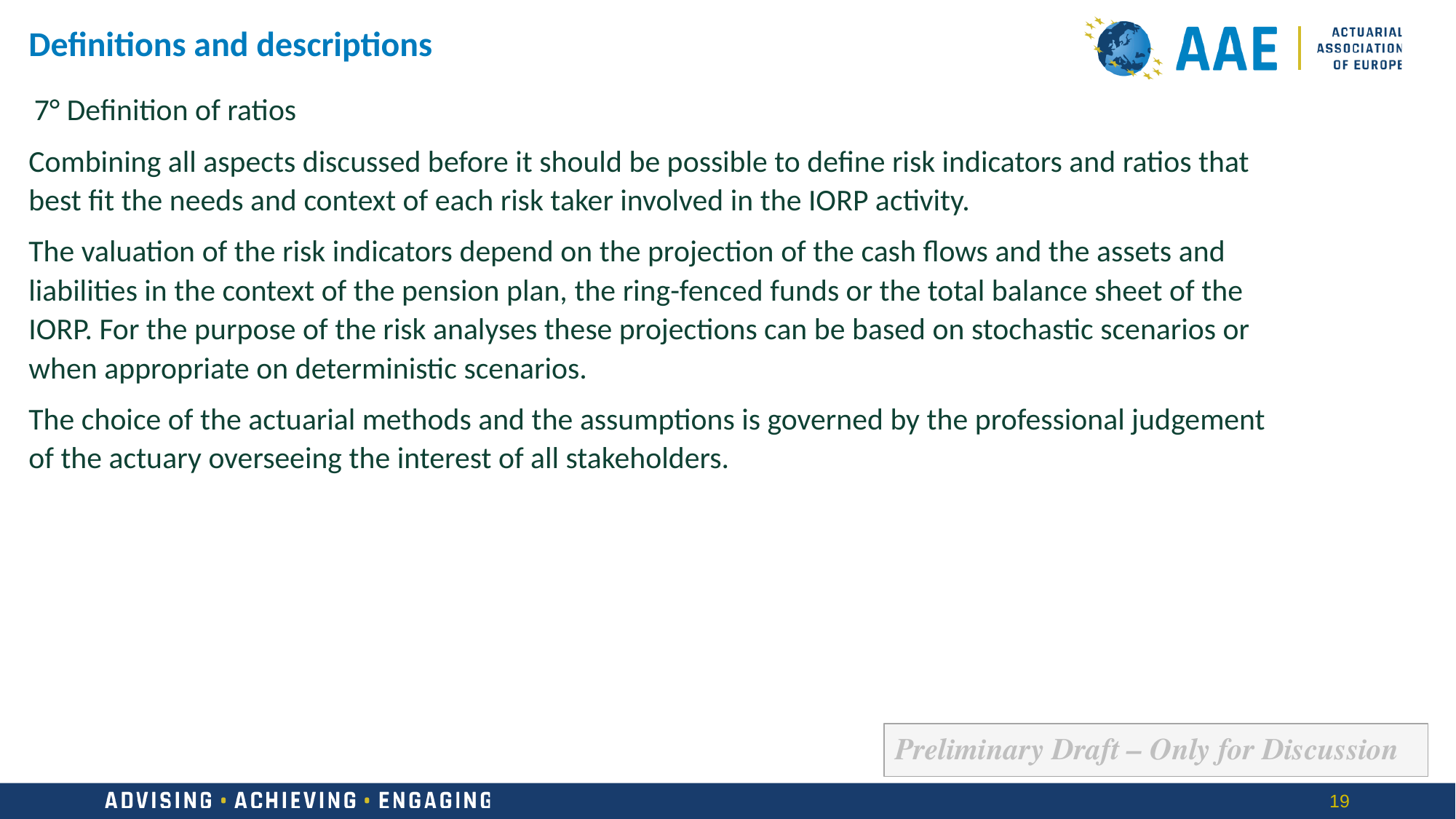

Definitions and descriptions
 7° Definition of ratios
Combining all aspects discussed before it should be possible to define risk indicators and ratios that best fit the needs and context of each risk taker involved in the IORP activity.
The valuation of the risk indicators depend on the projection of the cash flows and the assets and liabilities in the context of the pension plan, the ring-fenced funds or the total balance sheet of the IORP. For the purpose of the risk analyses these projections can be based on stochastic scenarios or when appropriate on deterministic scenarios.
The choice of the actuarial methods and the assumptions is governed by the professional judgement of the actuary overseeing the interest of all stakeholders.
Preliminary Draft – Only for Discussion
19